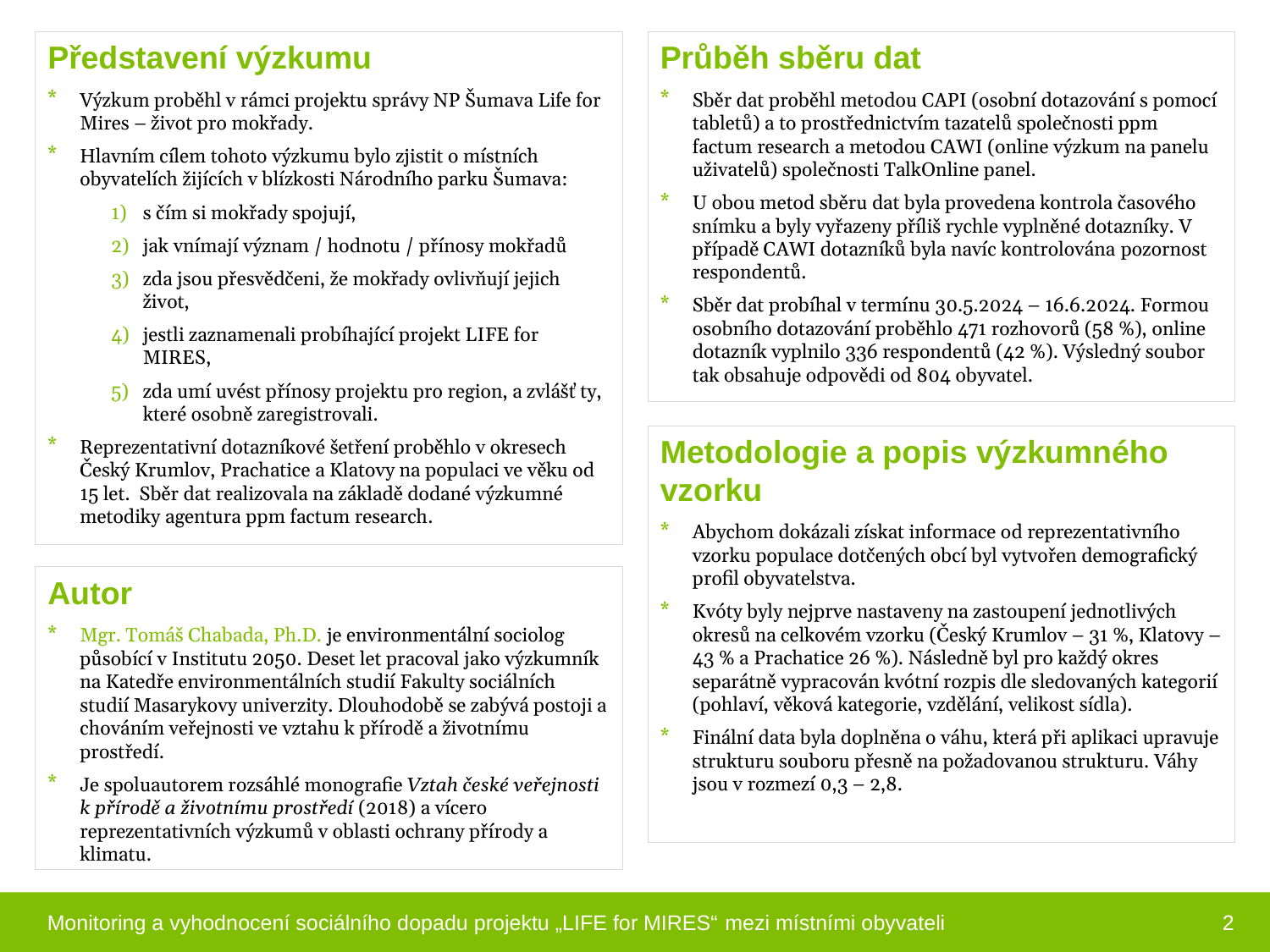

Průběh sběru dat

Sběr dat proběhl metodou CAPI (osobní dotazování s pomocí tabletů) a to prostřednictvím tazatelů společnosti ppm factum research a metodou CAWI (online výzkum na panelu uživatelů) společnosti TalkOnline panel.
U obou metod sběru dat byla provedena kontrola časového snímku a byly vyřazeny příliš rychle vyplněné dotazníky. V případě CAWI dotazníků byla navíc kontrolována pozornost respondentů.
Sběr dat probíhal v termínu 30.5.2024 – 16.6.2024. Formou osobního dotazování proběhlo 471 rozhovorů (58 %), online dotazník vyplnilo 336 respondentů (42 %). Výsledný soubor tak obsahuje odpovědi od 804 obyvatel.

Představení výzkumu

Výzkum proběhl v rámci projektu správy NP Šumava Life for Mires – život pro mokřady.
Hlavním cílem tohoto výzkumu bylo zjistit o místních obyvatelích žijících v blízkosti Národního parku Šumava:
s čím si mokřady spojují,
jak vnímají význam / hodnotu / přínosy mokřadů
zda jsou přesvědčeni, že mokřady ovlivňují jejich život,
jestli zaznamenali probíhající projekt LIFE for MIRES,
zda umí uvést přínosy projektu pro region, a zvlášť ty, které osobně zaregistrovali.
Reprezentativní dotazníkové šetření proběhlo v okresech Český Krumlov, Prachatice a Klatovy na populaci ve věku od 15 let.  Sběr dat realizovala na základě dodané výzkumné metodiky agentura ppm factum research.

Metodologie a popis výzkumného vzorku

Abychom dokázali získat informace od reprezentativního vzorku populace dotčených obcí byl vytvořen demografický profil obyvatelstva.
Kvóty byly nejprve nastaveny na zastoupení jednotlivých okresů na celkovém vzorku (Český Krumlov – 31 %, Klatovy – 43 % a Prachatice 26 %). Následně byl pro každý okres separátně vypracován kvótní rozpis dle sledovaných kategorií (pohlaví, věková kategorie, vzdělání, velikost sídla).
Finální data byla doplněna o váhu, která při aplikaci upravuje strukturu souboru přesně na požadovanou strukturu. Váhy jsou v rozmezí 0,3 – 2,8.
Autor

Mgr. Tomáš Chabada, Ph.D. je environmentální sociolog působící v Institutu 2050. Deset let pracoval jako výzkumník na Katedře environmentálních studií Fakulty sociálních studií Masarykovy univerzity. Dlouhodobě se zabývá postoji a chováním veřejnosti ve vztahu k přírodě a životnímu prostředí.
Je spoluautorem rozsáhlé monografie Vztah české veřejnosti k přírodě a životnímu prostředí (2018) a vícero reprezentativních výzkumů v oblasti ochrany přírody a klimatu.
Monitoring a vyhodnocení sociálního dopadu projektu „LIFE for MIRES“ mezi místními obyvateli
2